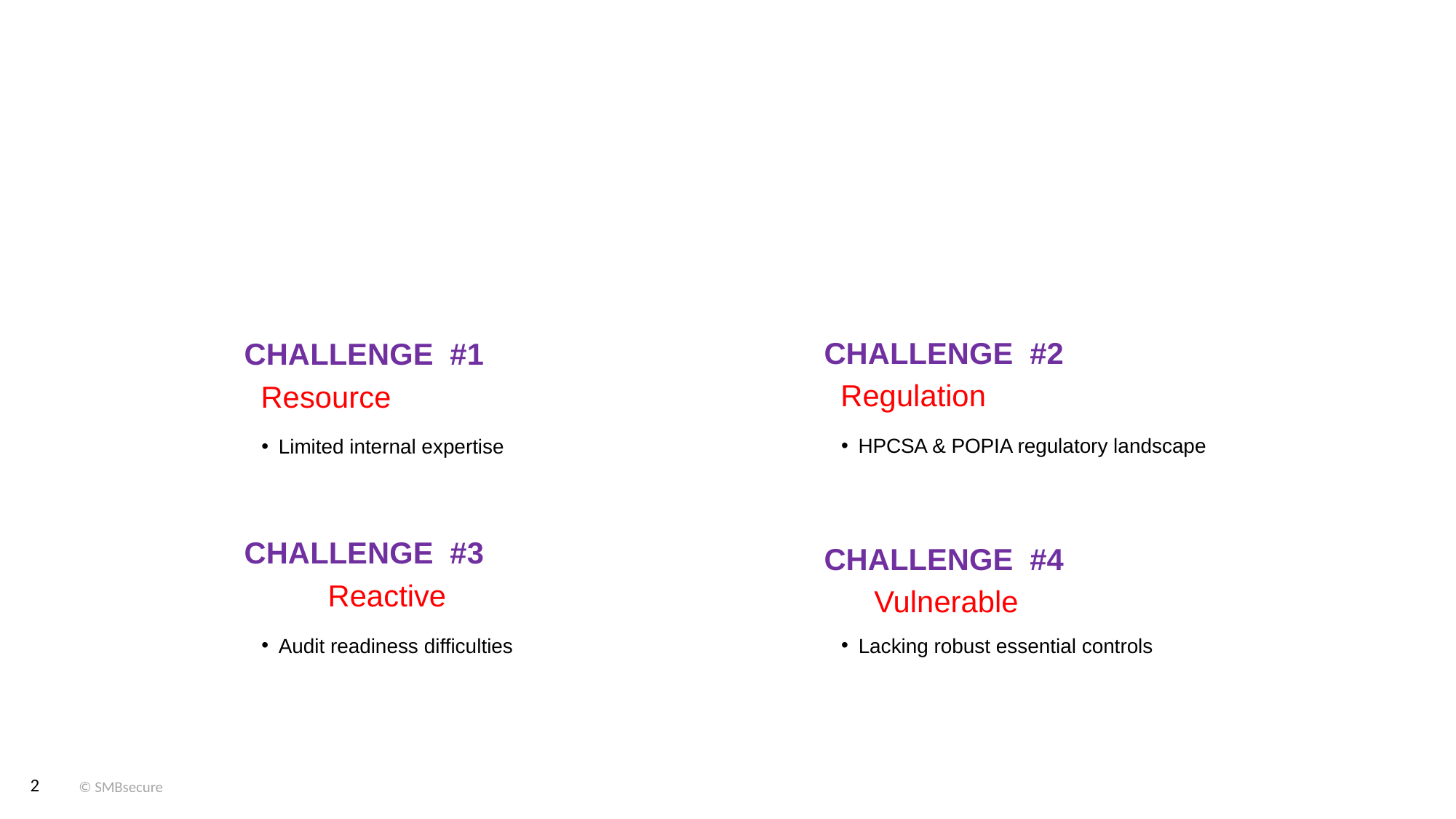

Small HCP
Challenges
CHALLENGE  #2                            Regulation
CHALLENGE  #1                            Resource
HPCSA & POPIA regulatory landscape
Limited internal expertise
CHALLENGE  #3                                    Reactive
CHALLENGE  #4                            Vulnerable
Audit readiness difficulties
Lacking robust essential controls